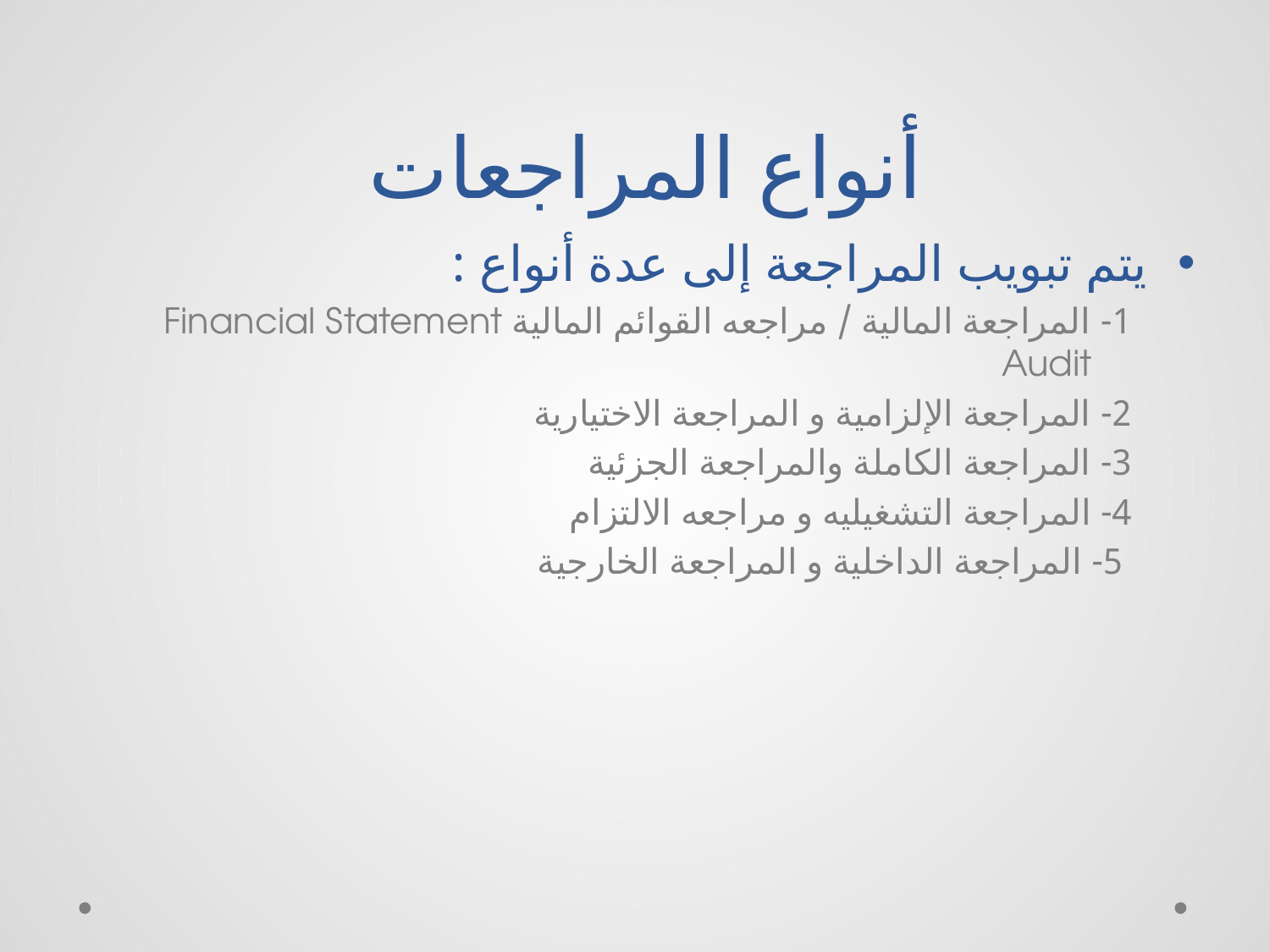

# أنواع المراجعات
يتم تبويب المراجعة إلى عدة أنواع :
1- المراجعة المالية / مراجعه القوائم المالية Financial Statement Audit
2- المراجعة الإلزامية و المراجعة الاختيارية
3- المراجعة الكاملة والمراجعة الجزئية
4- المراجعة التشغيليه و مراجعه الالتزام
 5- المراجعة الداخلية و المراجعة الخارجية